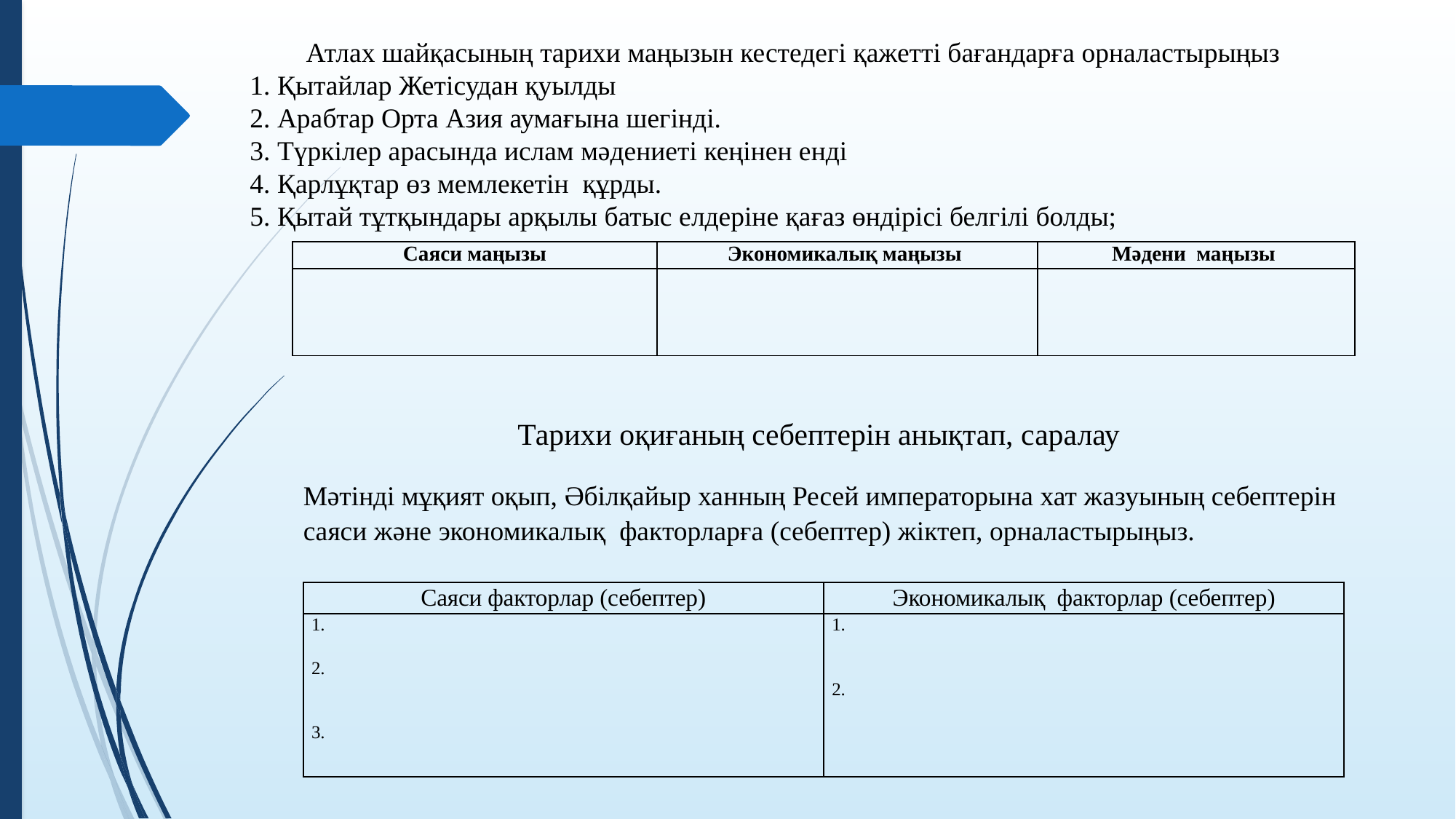

Атлах шайқасының тарихи маңызын кестедегі қажетті бағандарға орналастырыңыз
1. Қытайлар Жетісудан қуылды
2. Арабтар Орта Азия аумағына шегінді.
3. Түркілер арасында ислам мәдениеті кеңінен енді
4. Қарлұқтар өз мемлекетін  құрды.
5. Қытай тұтқындары арқылы батыс елдеріне қағаз өндірісі белгілі болды;

| Саяси маңызы | Экономикалық маңызы | Мәдени маңызы |
| --- | --- | --- |
|  |  |  |
Тарихи оқиғаның себептерін анықтап, саралау
Мәтінді мұқият оқып, Әбілқайыр ханның Ресей императорына хат жазуының себептерін саяси және экономикалық  факторларға (себептер) жіктеп, орналастырыңыз.
| Саяси факторлар (себептер) | Экономикалық факторлар (себептер) |
| --- | --- |
| 1.   2.     3. | 1.     2. |